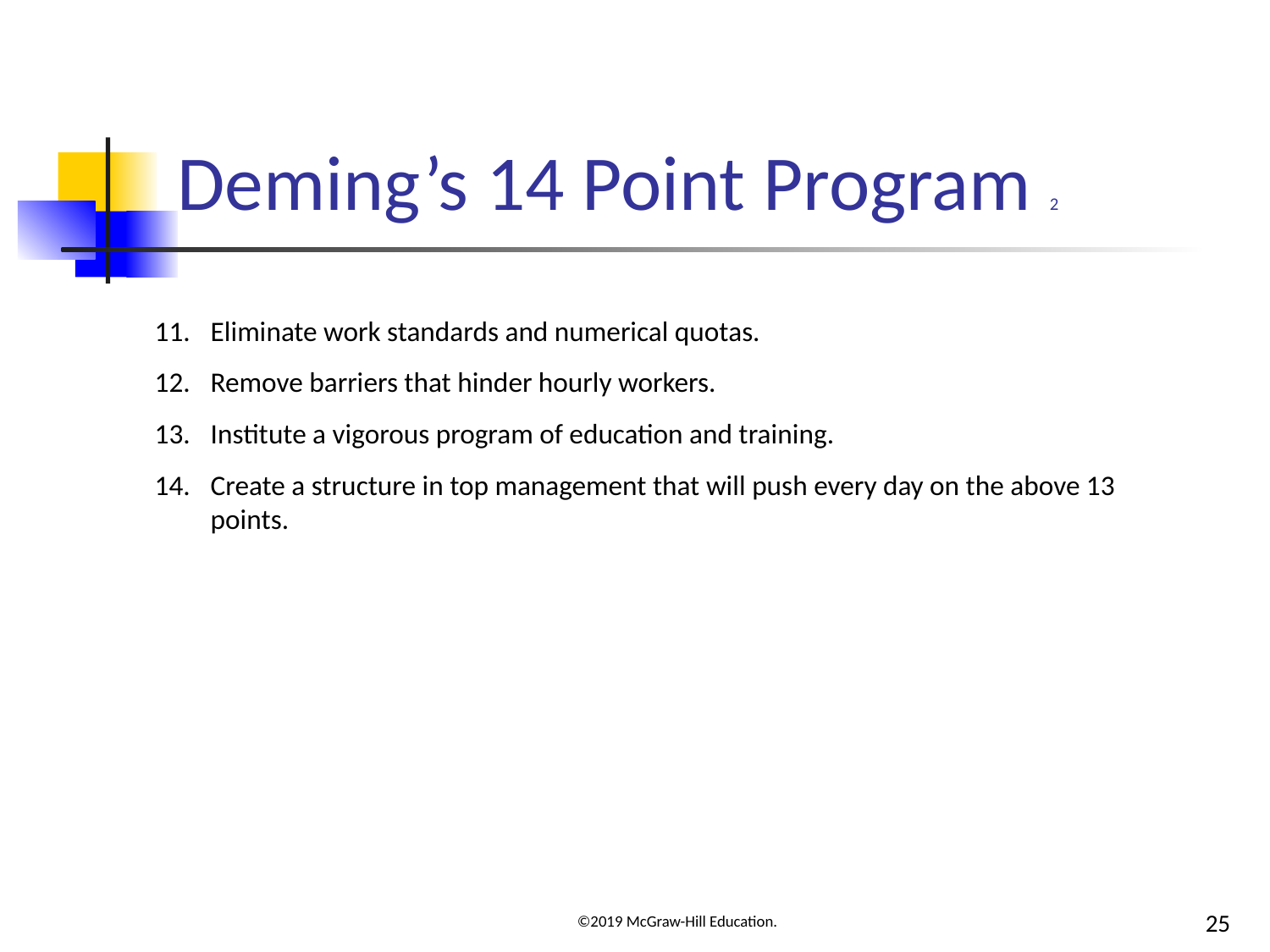

# Deming’s 14 Point Program 2
Eliminate work standards and numerical quotas.
Remove barriers that hinder hourly workers.
Institute a vigorous program of education and training.
Create a structure in top management that will push every day on the above 13 points.